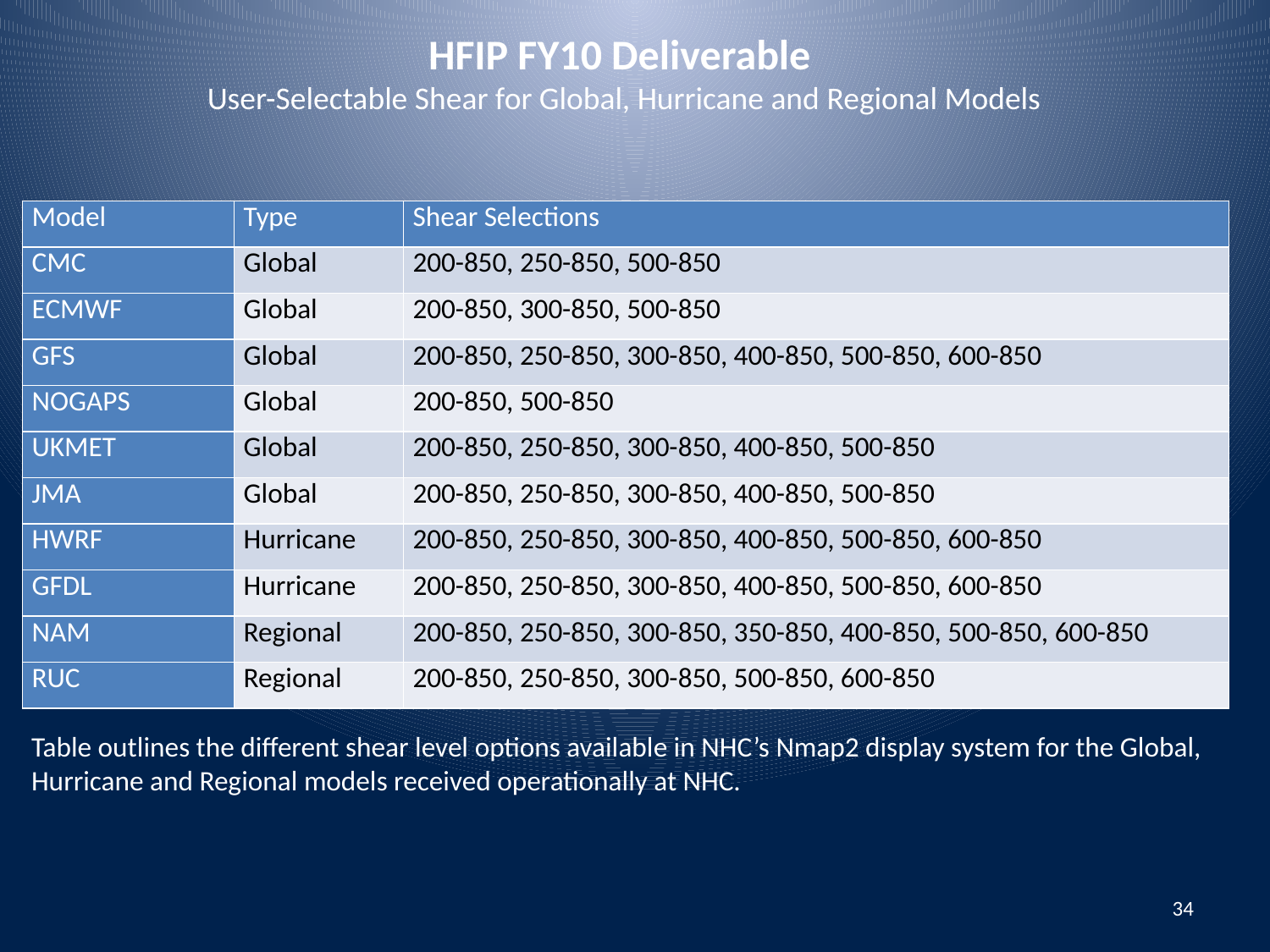

HFIP FY10 Deliverable
User-Selectable Shear for Global, Hurricane and Regional Models
| Model | Type | Shear Selections |
| --- | --- | --- |
| CMC | Global | 200-850, 250-850, 500-850 |
| ECMWF | Global | 200-850, 300-850, 500-850 |
| GFS | Global | 200-850, 250-850, 300-850, 400-850, 500-850, 600-850 |
| NOGAPS | Global | 200-850, 500-850 |
| UKMET | Global | 200-850, 250-850, 300-850, 400-850, 500-850 |
| JMA | Global | 200-850, 250-850, 300-850, 400-850, 500-850 |
| HWRF | Hurricane | 200-850, 250-850, 300-850, 400-850, 500-850, 600-850 |
| GFDL | Hurricane | 200-850, 250-850, 300-850, 400-850, 500-850, 600-850 |
| NAM | Regional | 200-850, 250-850, 300-850, 350-850, 400-850, 500-850, 600-850 |
| RUC | Regional | 200-850, 250-850, 300-850, 500-850, 600-850 |
Table outlines the different shear level options available in NHC’s Nmap2 display system for the Global, Hurricane and Regional models received operationally at NHC.
34